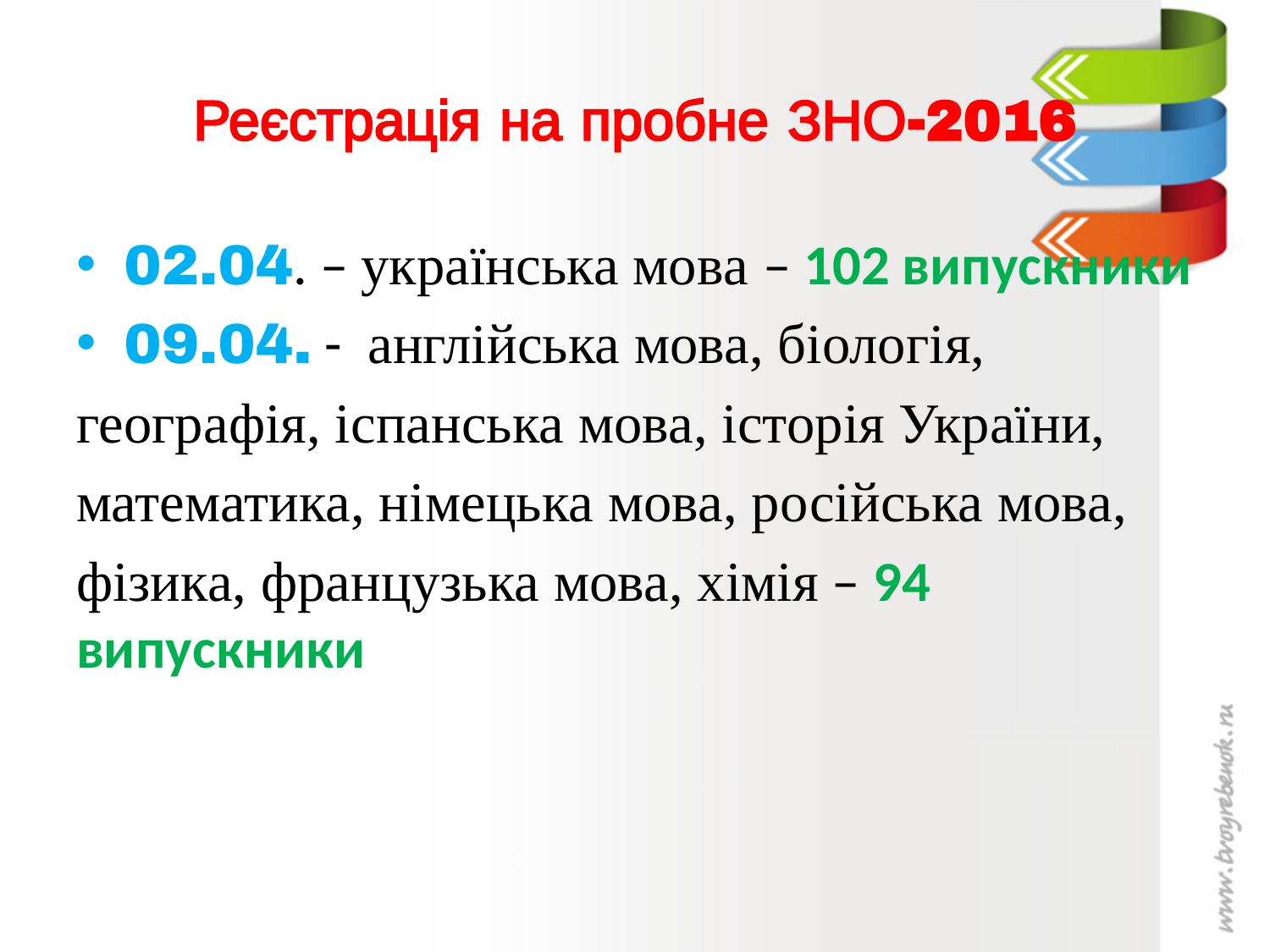

# Реєстрація на пробне ЗНО-2016
02.04. – українська мова – 102 випускники
09.04. -  англійська мова, біологія,
географія, іспанська мова, історія України,
математика, німецька мова, російська мова,
фізика, французька мова, хімія – 94 випускники